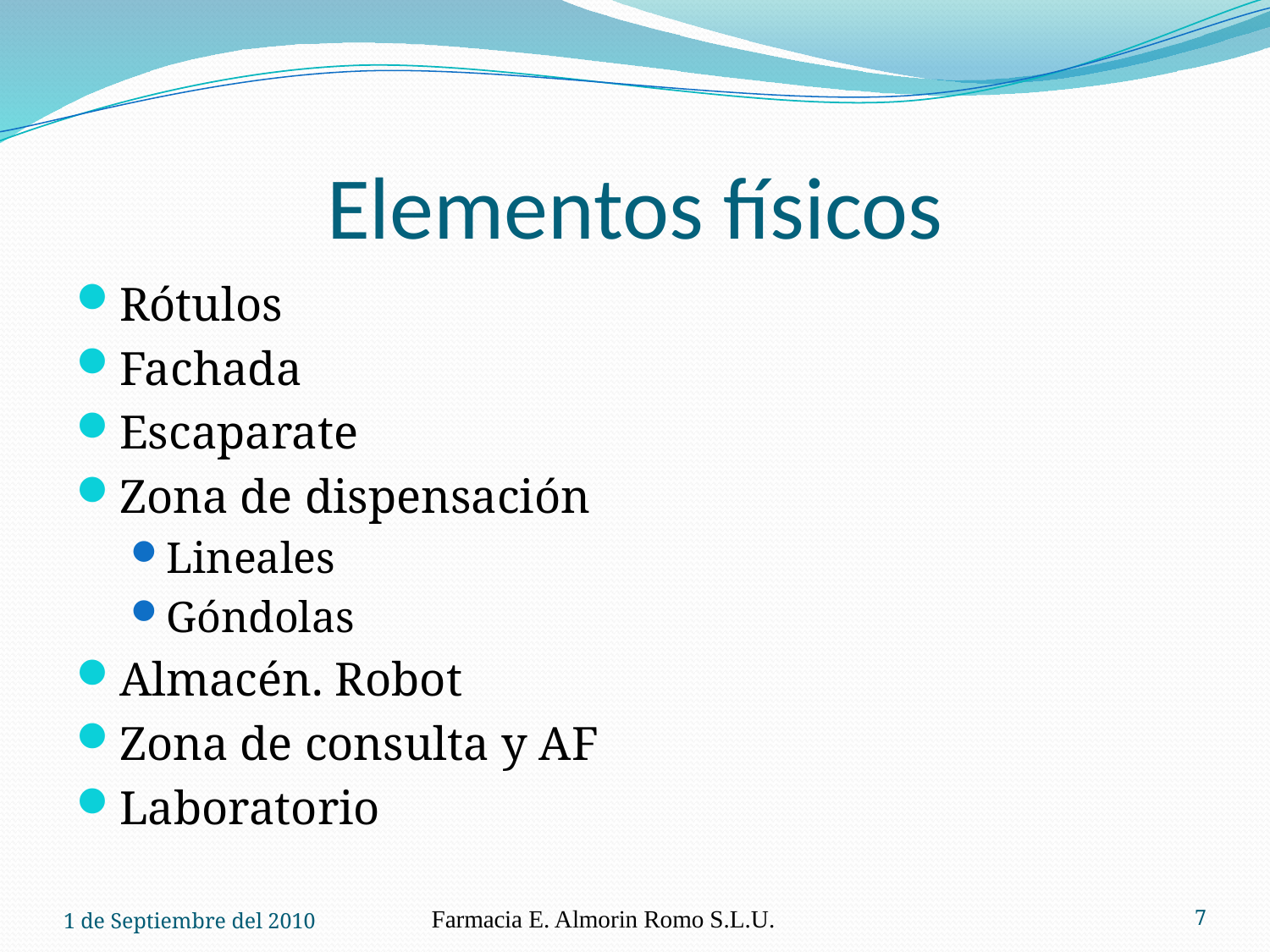

# Elementos físicos
Rótulos
Fachada
Escaparate
Zona de dispensación
Lineales
Góndolas
Almacén. Robot
Zona de consulta y AF
Laboratorio

1 de Septiembre del 2010
Farmacia E. Almorin Romo S.L.U.
7